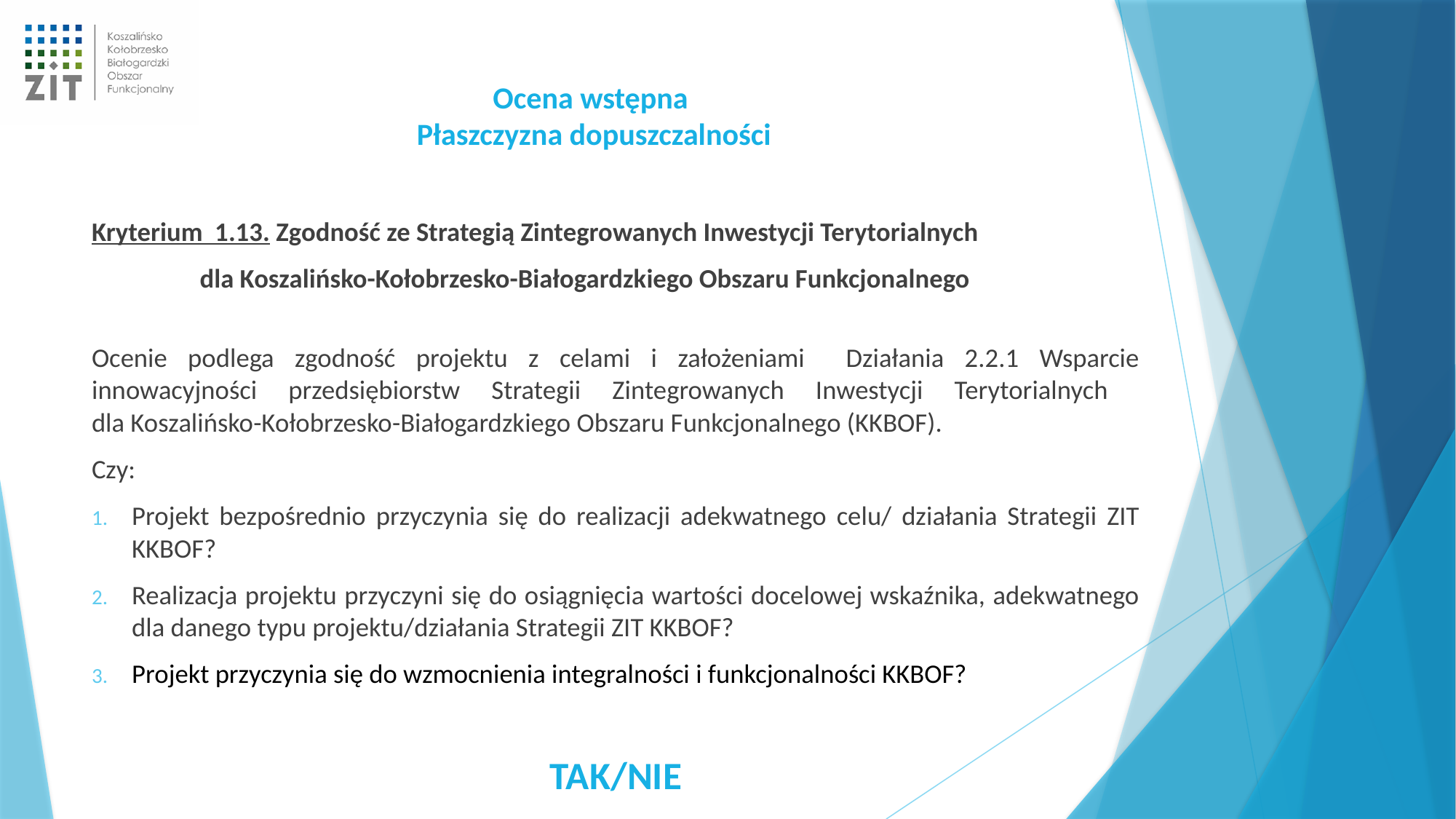

# Ocena wstępna Płaszczyzna dopuszczalności
Kryterium  1.13. Zgodność ze Strategią Zintegrowanych Inwestycji Terytorialnych
                  dla Koszalińsko-Kołobrzesko-Białogardzkiego Obszaru Funkcjonalnego

Ocenie podlega zgodność projektu z celami i założeniami  Działania 2.2.1 Wsparcie innowacyjności przedsiębiorstw Strategii Zintegrowanych Inwestycji Terytorialnych
dla Koszalińsko-Kołobrzesko-Białogardzkiego Obszaru Funkcjonalnego (KKBOF).
Czy:
Projekt bezpośrednio przyczynia się do realizacji adekwatnego celu/ działania Strategii ZIT KKBOF?
Realizacja projektu przyczyni się do osiągnięcia wartości docelowej wskaźnika, adekwatnego dla danego typu projektu/działania Strategii ZIT KKBOF?
Projekt przyczynia się do wzmocnienia integralności i funkcjonalności KKBOF?

TAK/NIE